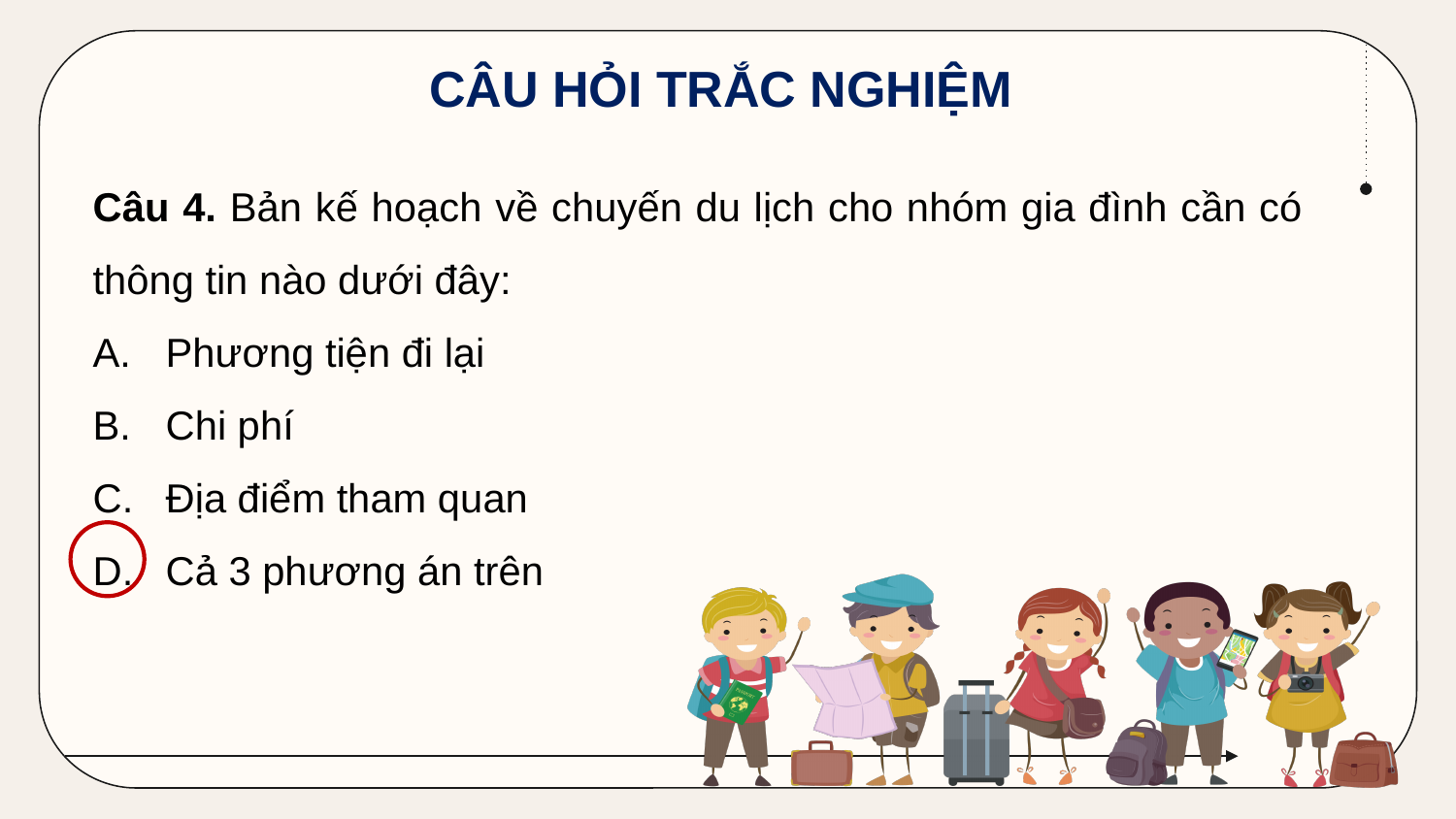

CÂU HỎI TRẮC NGHIỆM
Câu 4. Bản kế hoạch về chuyến du lịch cho nhóm gia đình cần có thông tin nào dưới đây:
Phương tiện đi lại
Chi phí
Địa điểm tham quan
Cả 3 phương án trên